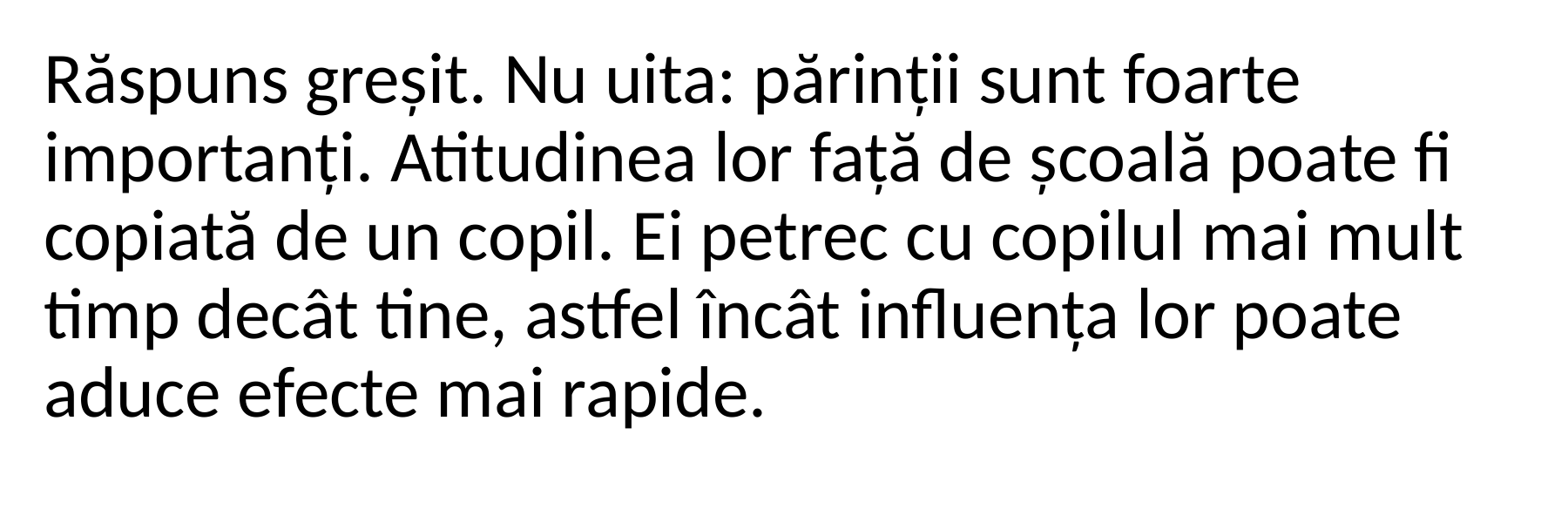

Răspuns greșit. Nu uita: părinții sunt foarte importanți. Atitudinea lor față de școală poate fi copiată de un copil. Ei petrec cu copilul mai mult timp decât tine, astfel încât influența lor poate aduce efecte mai rapide.